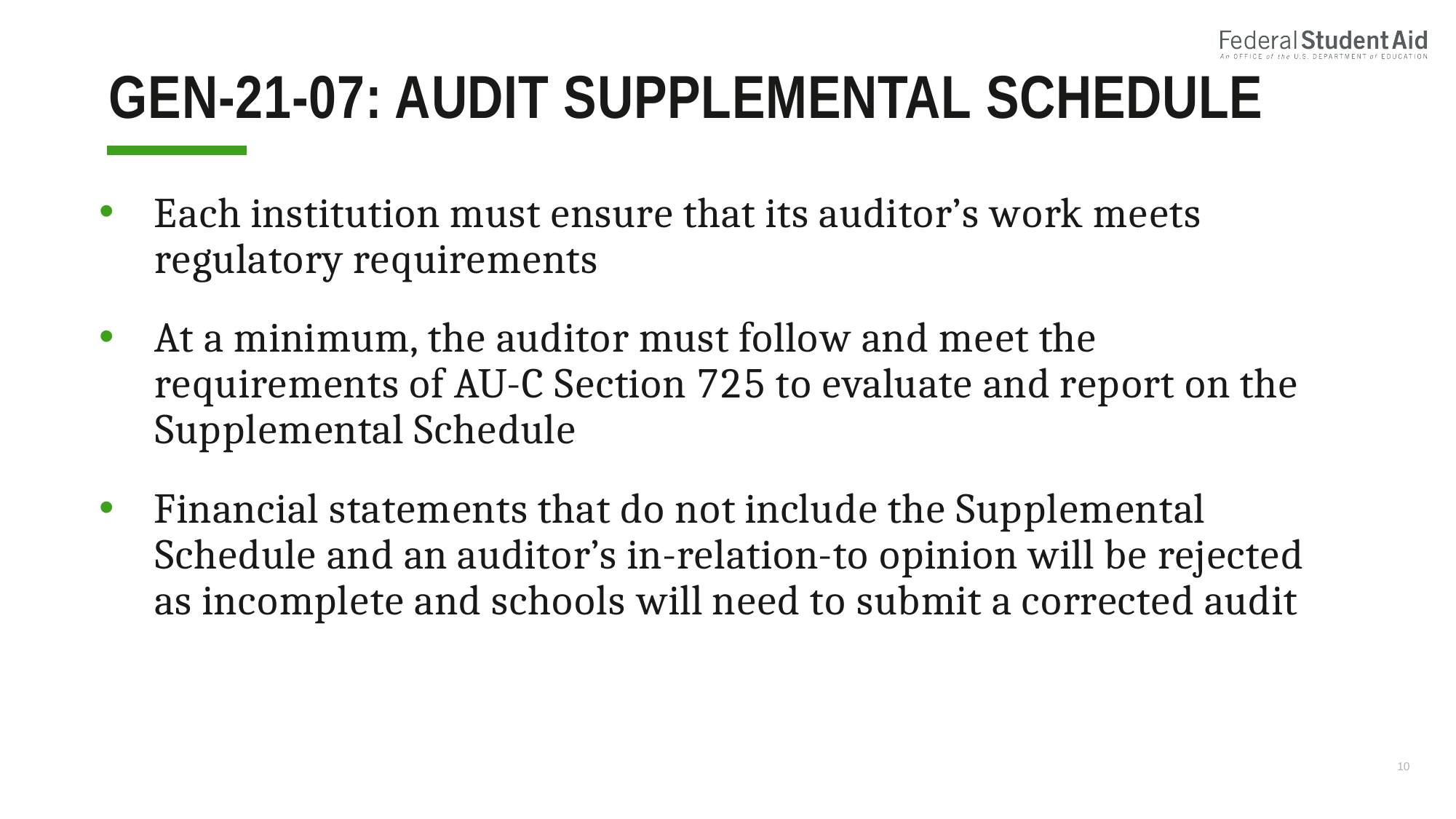

# GEN-21-07: Audit Supplemental schedule
Each institution must ensure that its auditor’s work meets regulatory requirements
At a minimum, the auditor must follow and meet the requirements of AU-C Section 725 to evaluate and report on the Supplemental Schedule
Financial statements that do not include the Supplemental Schedule and an auditor’s in-relation-to opinion will be rejected as incomplete and schools will need to submit a corrected audit

10